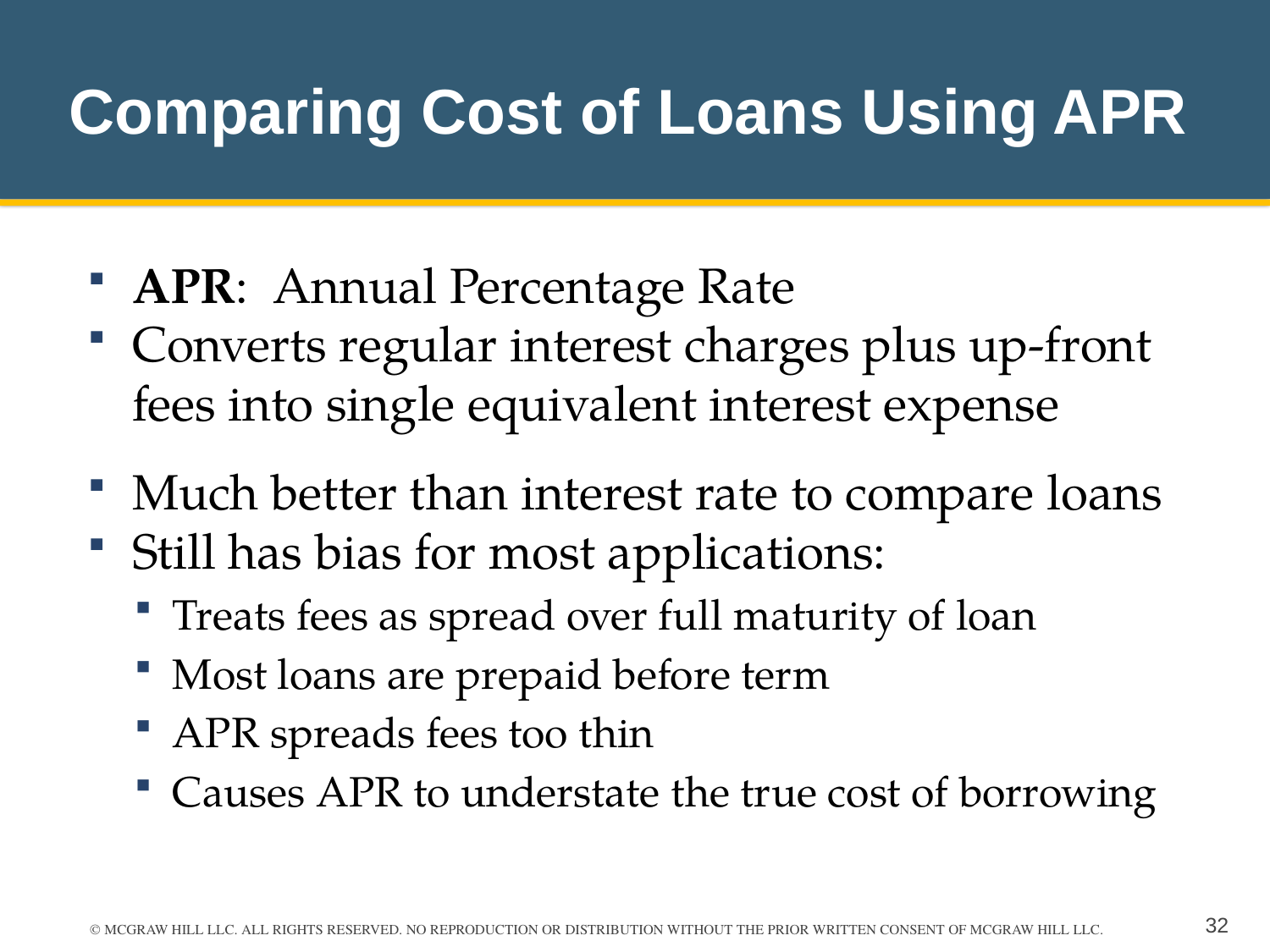

# Comparing Cost of Loans Using APR
APR:  Annual Percentage Rate
Converts regular interest charges plus up-front fees into single equivalent interest expense
Much better than interest rate to compare loans
Still has bias for most applications:
Treats fees as spread over full maturity of loan
Most loans are prepaid before term
APR spreads fees too thin
Causes APR to understate the true cost of borrowing
© MCGRAW HILL LLC. ALL RIGHTS RESERVED. NO REPRODUCTION OR DISTRIBUTION WITHOUT THE PRIOR WRITTEN CONSENT OF MCGRAW HILL LLC.
32